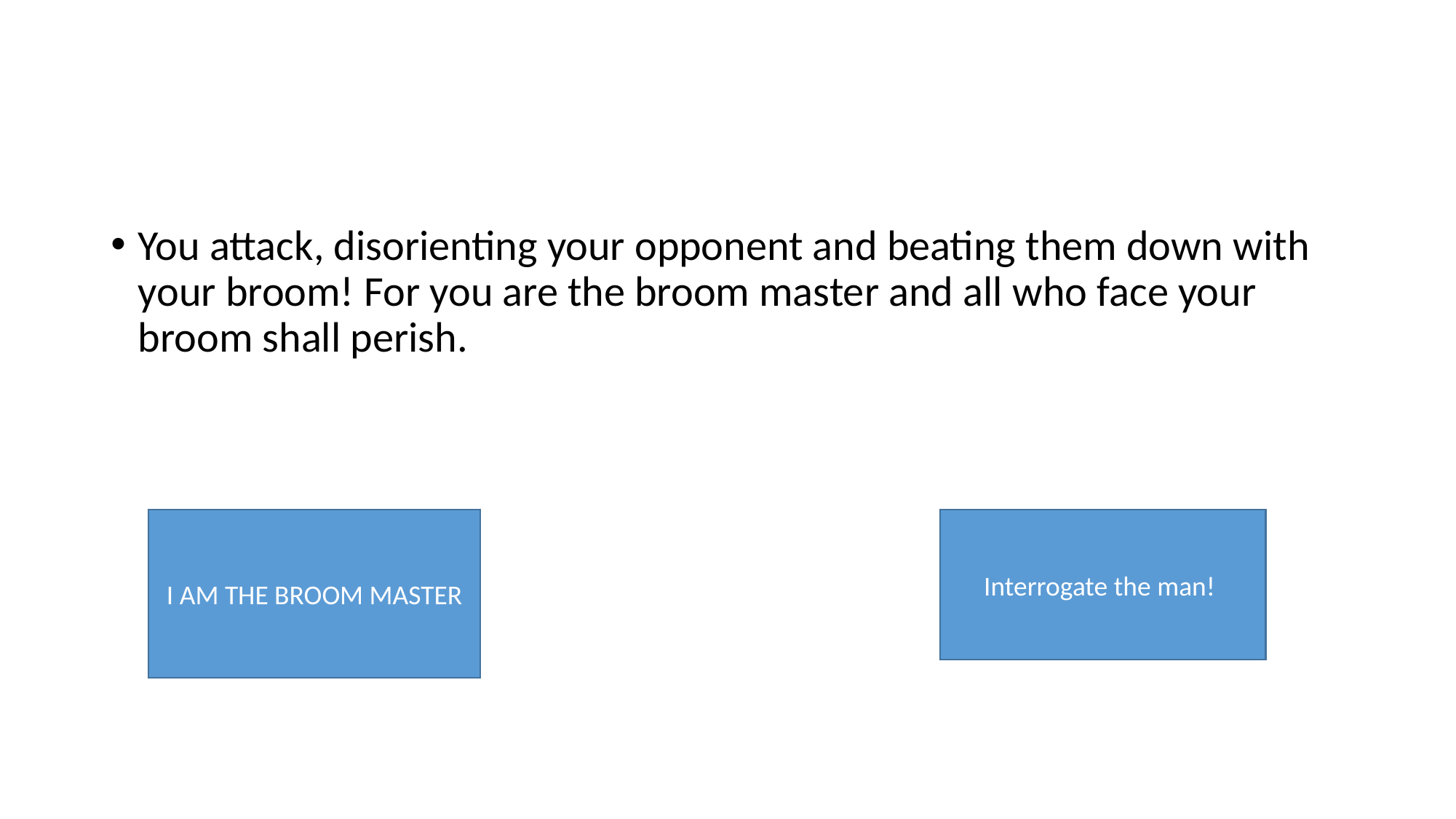

#
You attack, disorienting your opponent and beating them down with your broom! For you are the broom master and all who face your broom shall perish.
I AM THE BROOM MASTER
Interrogate the man!